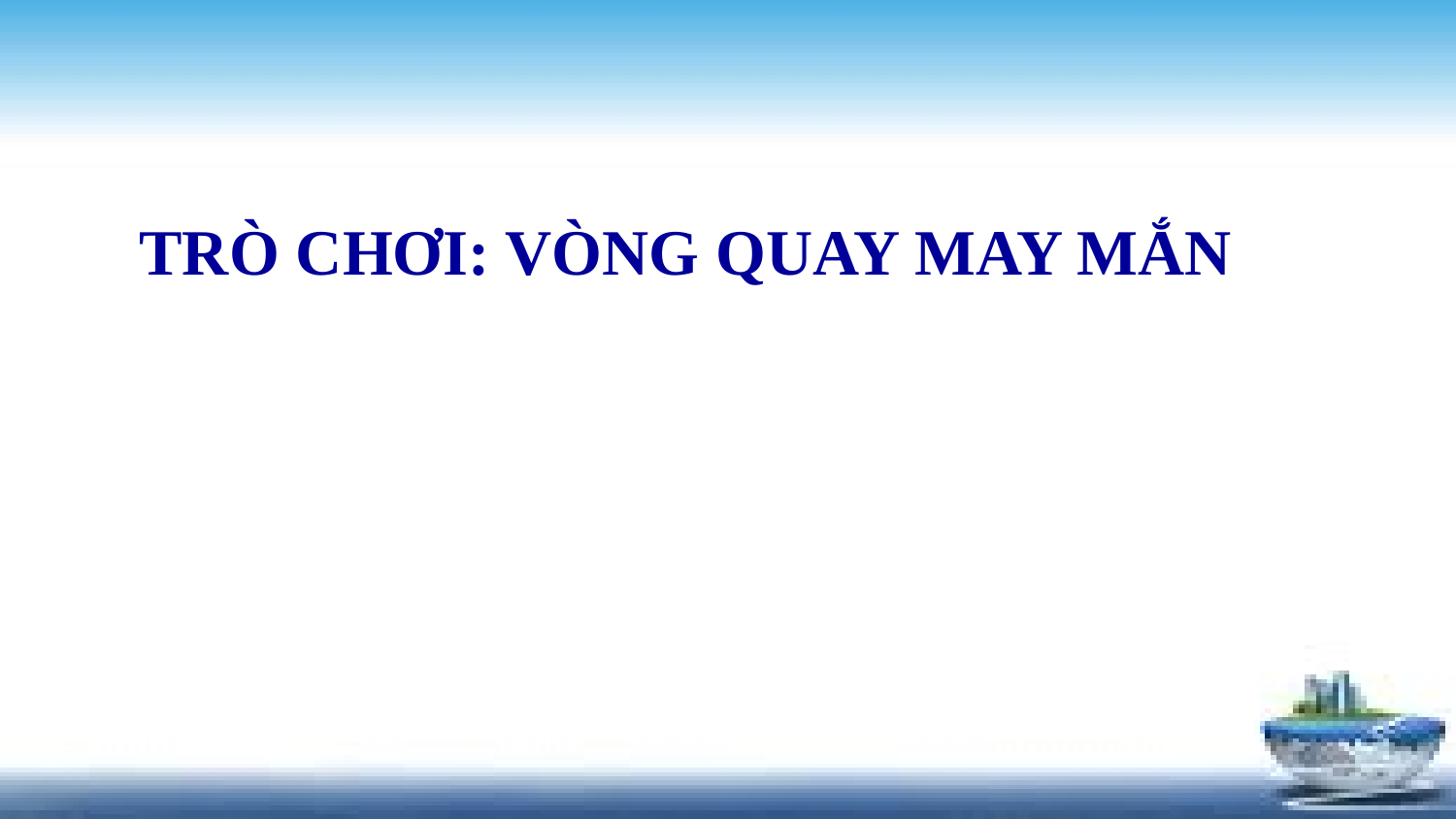

#
Trò chơi: vòng quay may mắn